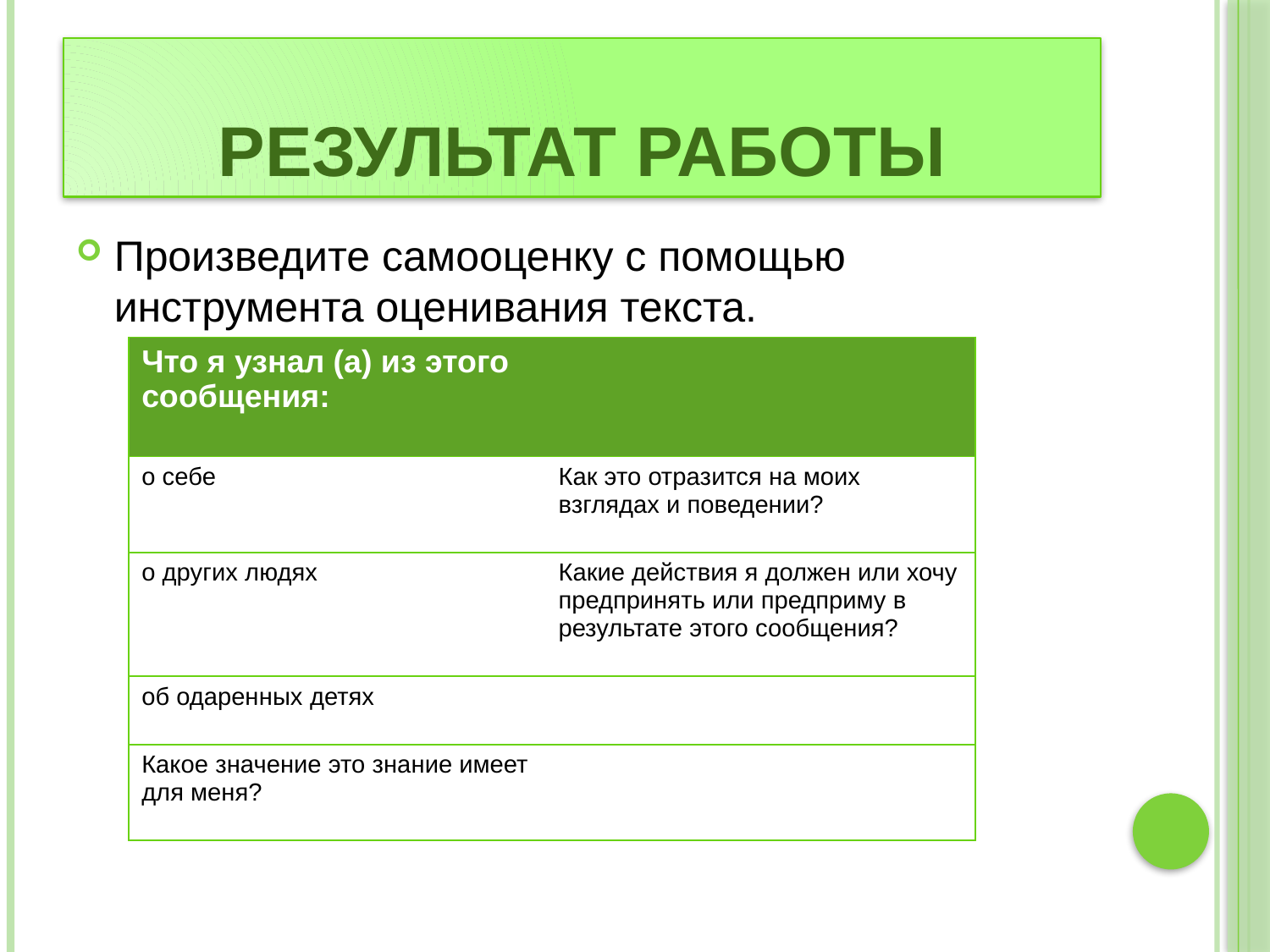

# Результат работы
Произведите самооценку с помощью инструмента оценивания текста.

| Что я узнал (а) из этого сообщения: |  |
| --- | --- |
| о себе | Как это отразится на моих взглядах и поведении? |
| о других людях | Какие действия я должен или хочу предпринять или предприму в результате этого сообщения? |
| об одаренных детях |  |
| Какое значение это знание имеет для меня? |  |